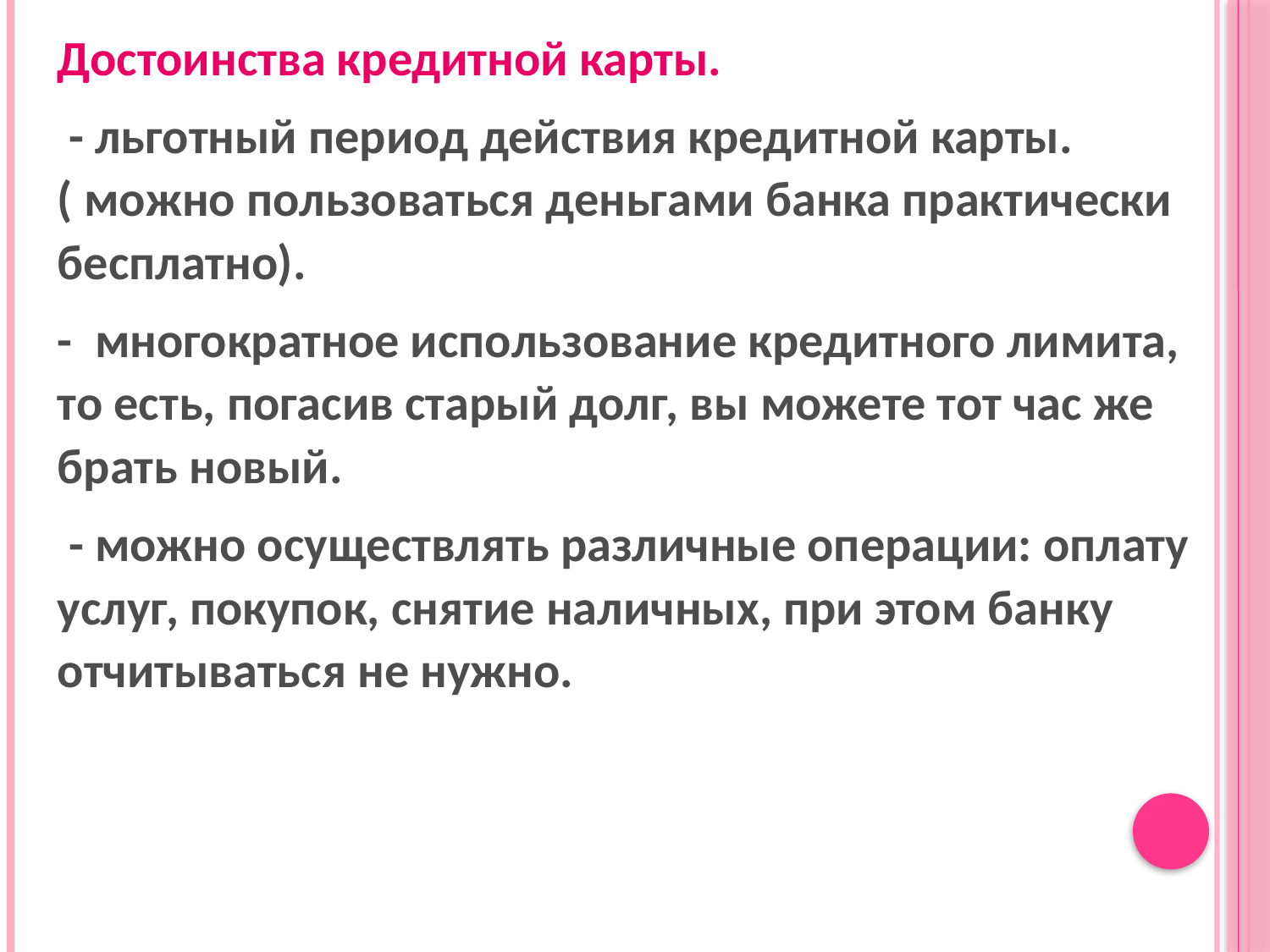

Достоинства кредитной карты.
 - льготный период действия кредитной карты. ( можно пользоваться деньгами банка практически бесплатно).
-  многократное использование кредитного лимита, то есть, погасив старый долг, вы можете тот час же брать новый.
 - можно осуществлять различные операции: оплату услуг, покупок, снятие наличных, при этом банку отчитываться не нужно.